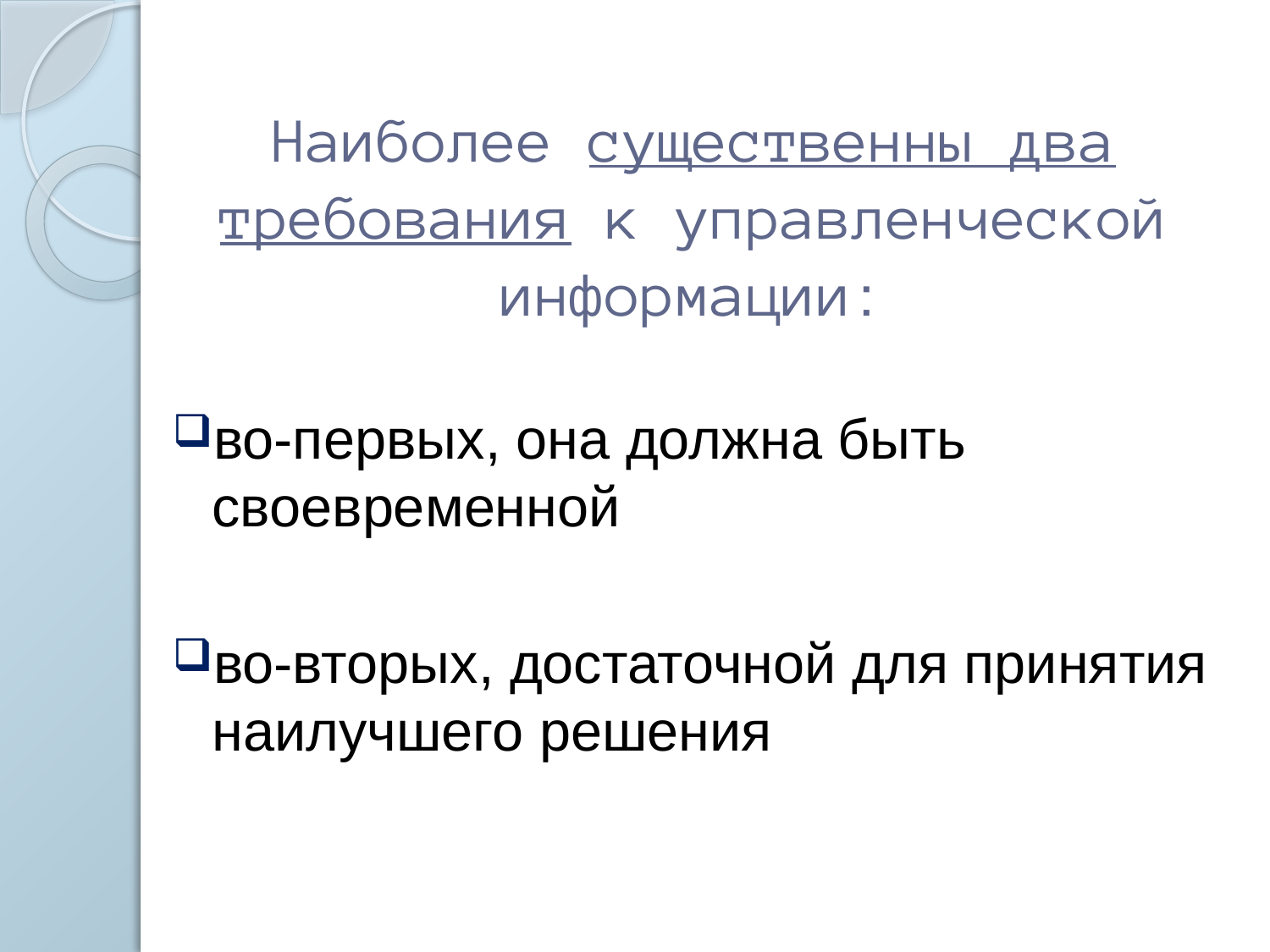

# Наиболее существенны два требования к управленческой информации:
во-первых, она должна быть своевременной

во-вторых, достаточной для принятия наилучшего решения